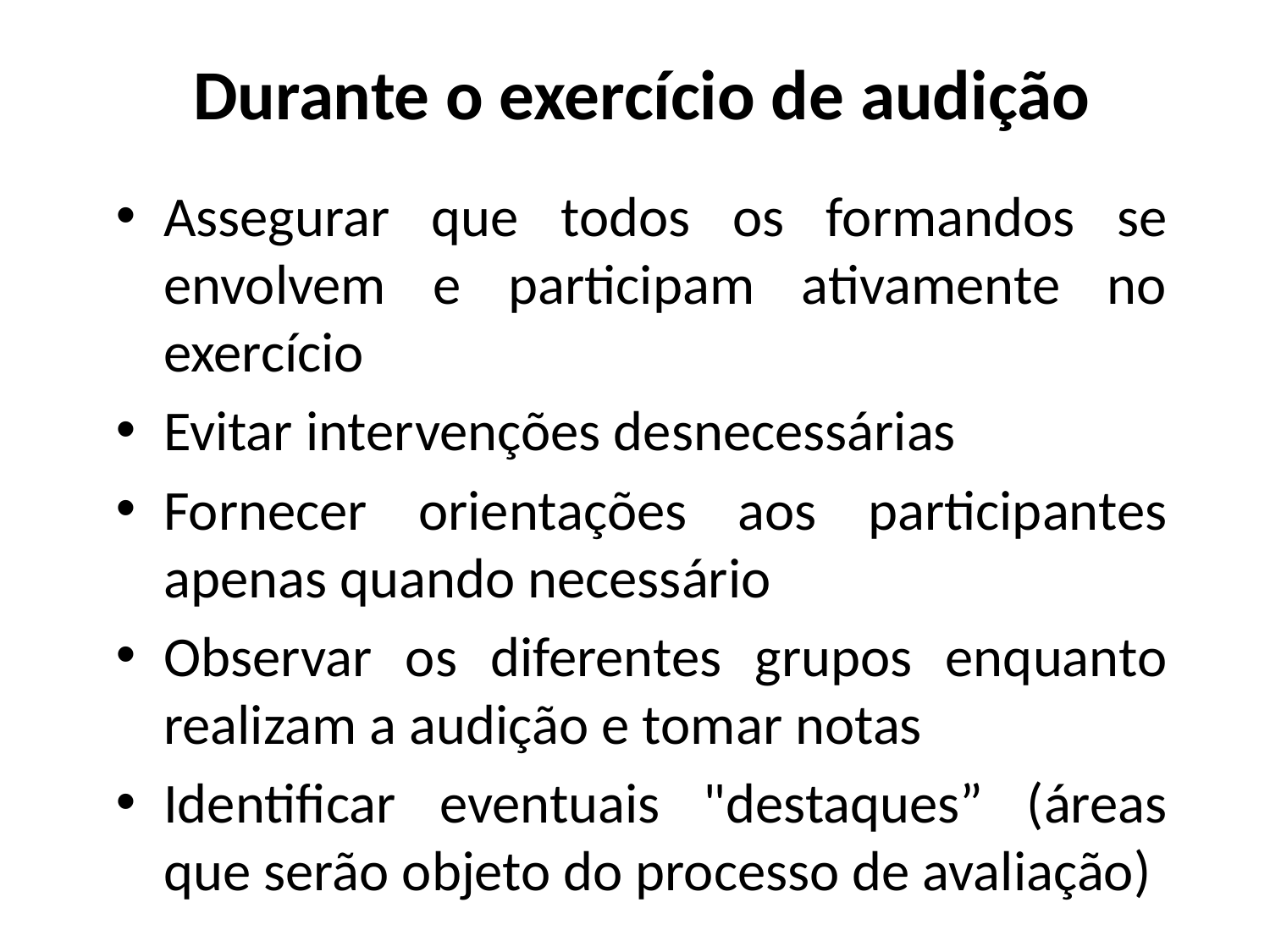

Durante o exercício de audição
Assegurar que todos os formandos se envolvem e participam ativamente no exercício
Evitar intervenções desnecessárias
Fornecer orientações aos participantes apenas quando necessário
Observar os diferentes grupos enquanto realizam a audição e tomar notas
Identificar eventuais "destaques” (áreas que serão objeto do processo de avaliação)